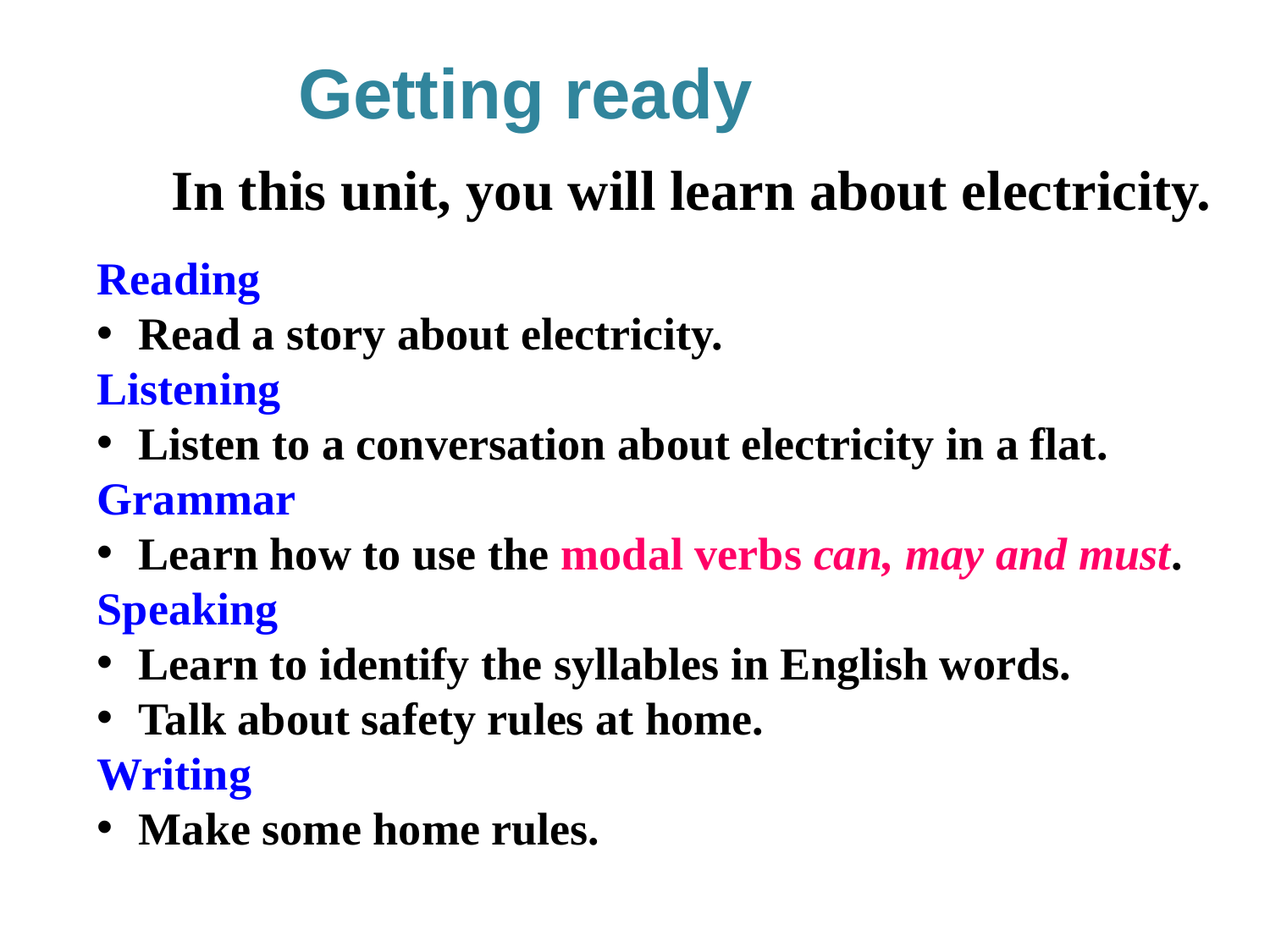

Getting ready
In this unit, you will learn about electricity.
Reading
 Read a story about electricity.
Listening
 Listen to a conversation about electricity in a flat.
Grammar
 Learn how to use the modal verbs can, may and must.
Speaking
 Learn to identify the syllables in English words.
 Talk about safety rules at home.
Writing
 Make some home rules.